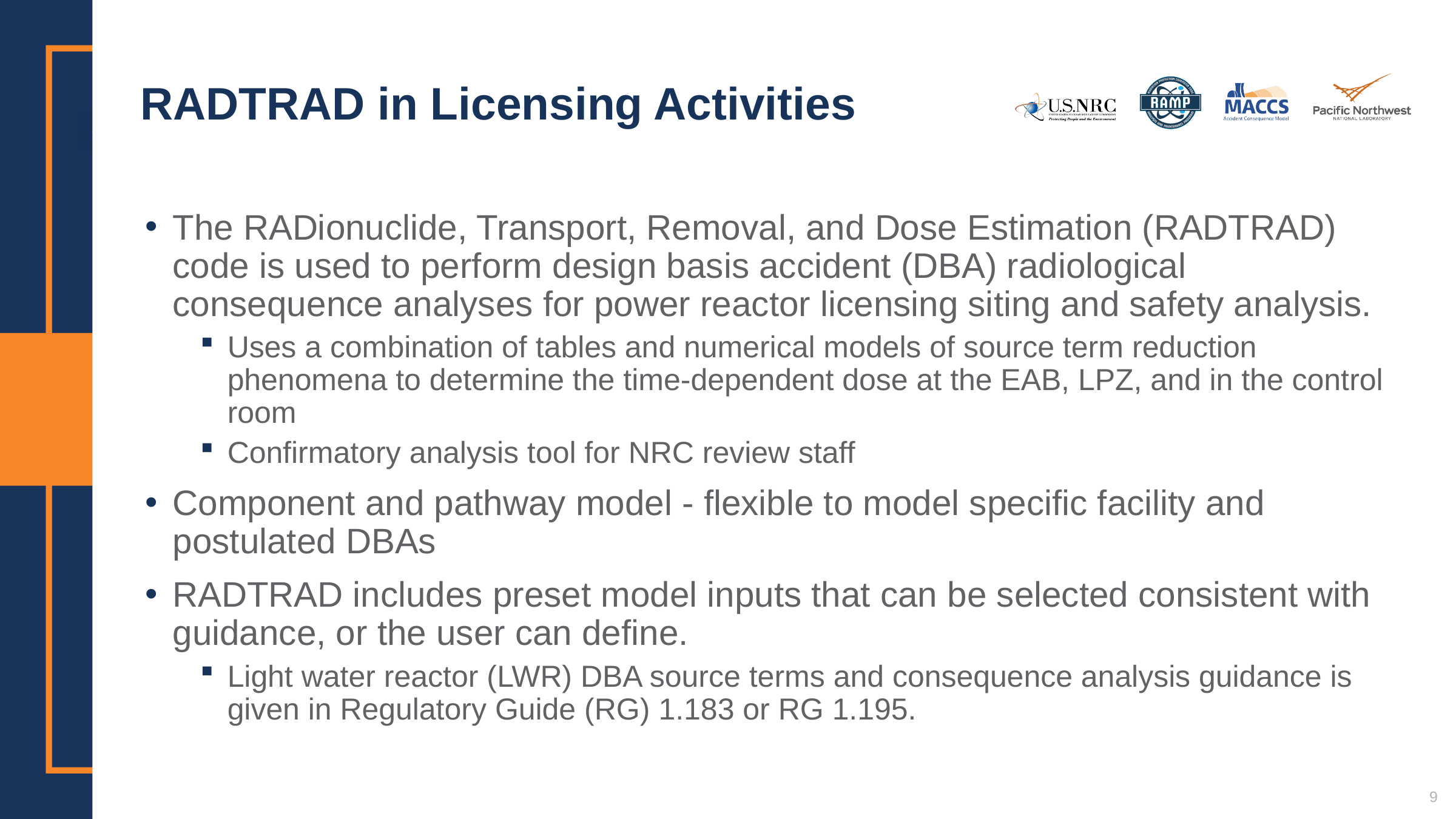

# RADTRAD in Licensing Activities
The RADionuclide, Transport, Removal, and Dose Estimation (RADTRAD) code is used to perform design basis accident (DBA) radiological consequence analyses for power reactor licensing siting and safety analysis.
Uses a combination of tables and numerical models of source term reduction phenomena to determine the time-dependent dose at the EAB, LPZ, and in the control room
Confirmatory analysis tool for NRC review staff
Component and pathway model - flexible to model specific facility and postulated DBAs
RADTRAD includes preset model inputs that can be selected consistent with guidance, or the user can define.
Light water reactor (LWR) DBA source terms and consequence analysis guidance is given in Regulatory Guide (RG) 1.183 or RG 1.195.

9